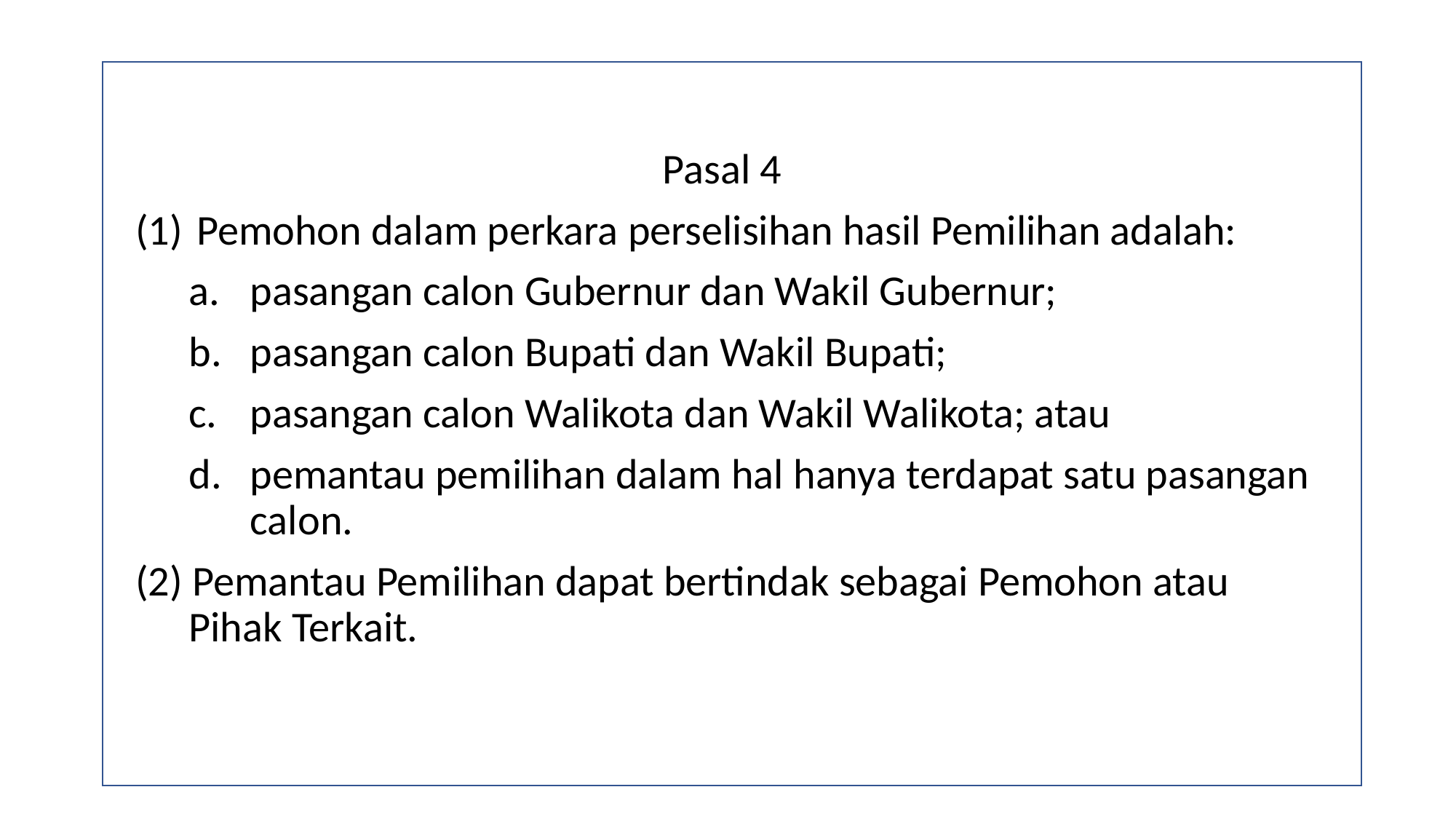

Pasal 4
Pemohon dalam perkara perselisihan hasil Pemilihan adalah:
pasangan calon Gubernur dan Wakil Gubernur;
pasangan calon Bupati dan Wakil Bupati;
pasangan calon Walikota dan Wakil Walikota; atau
pemantau pemilihan dalam hal hanya terdapat satu pasangan calon.
(2) Pemantau Pemilihan dapat bertindak sebagai Pemohon atau Pihak Terkait.